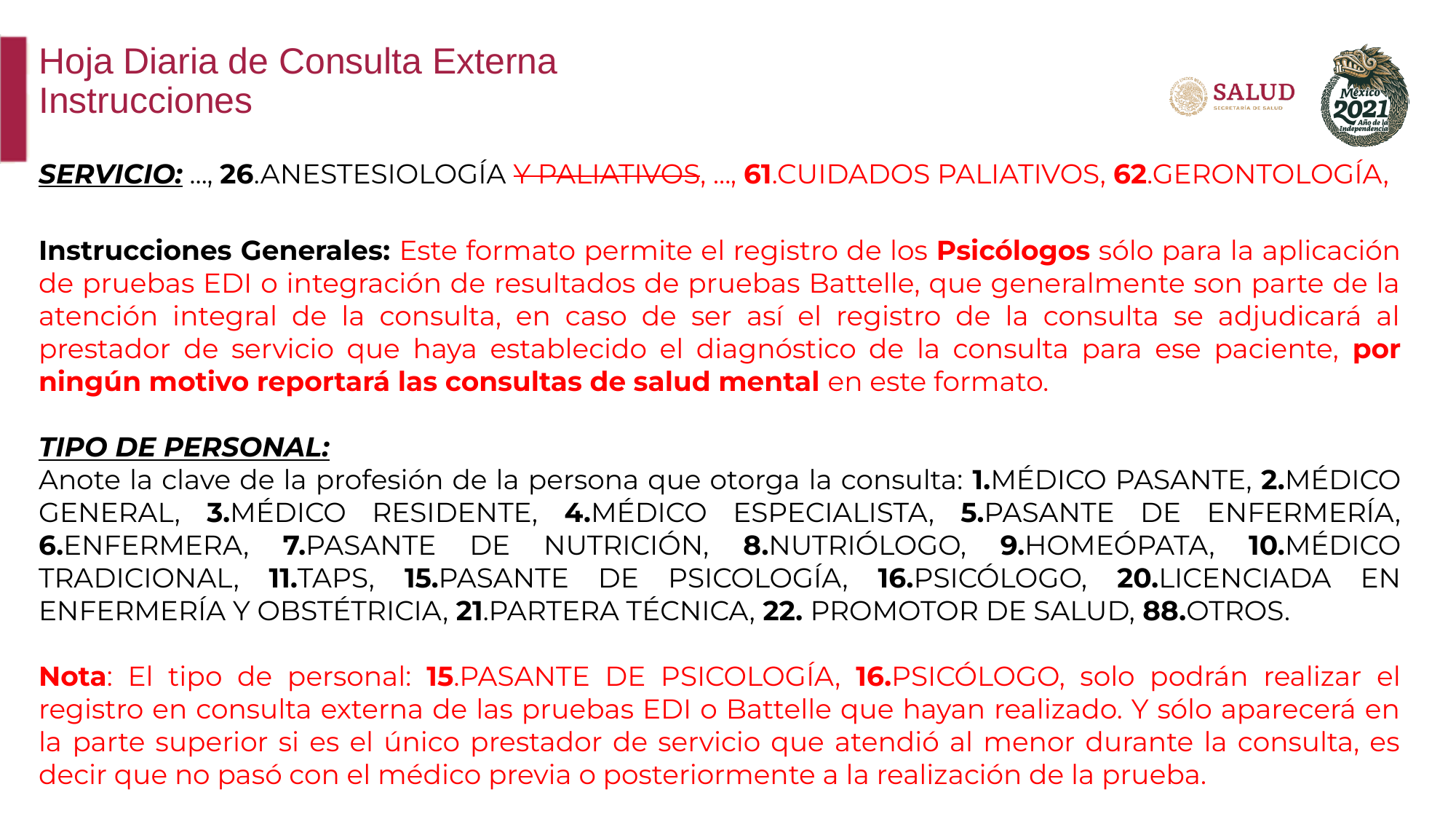

Hoja Diaria de Consulta Externa
Instrucciones
SERVICIO: …, 26.ANESTESIOLOGÍA Y PALIATIVOS, …, 61.CUIDADOS PALIATIVOS, 62.GERONTOLOGÍA,

Instrucciones Generales: Este formato permite el registro de los Psicólogos sólo para la aplicación de pruebas EDI o integración de resultados de pruebas Battelle, que generalmente son parte de la atención integral de la consulta, en caso de ser así el registro de la consulta se adjudicará al prestador de servicio que haya establecido el diagnóstico de la consulta para ese paciente, por ningún motivo reportará las consultas de salud mental en este formato.

TIPO DE PERSONAL:
Anote la clave de la profesión de la persona que otorga la consulta: 1.MÉDICO PASANTE, 2.MÉDICO GENERAL, 3.MÉDICO RESIDENTE, 4.MÉDICO ESPECIALISTA, 5.PASANTE DE ENFERMERÍA, 6.ENFERMERA, 7.PASANTE DE NUTRICIÓN, 8.NUTRIÓLOGO, 9.HOMEÓPATA, 10.MÉDICO TRADICIONAL, 11.TAPS, 15.PASANTE DE PSICOLOGÍA, 16.PSICÓLOGO, 20.LICENCIADA EN ENFERMERÍA Y OBSTÉTRICIA, 21.PARTERA TÉCNICA, 22. PROMOTOR DE SALUD, 88.OTROS.

Nota: El tipo de personal: 15.PASANTE DE PSICOLOGÍA, 16.PSICÓLOGO, solo podrán realizar el registro en consulta externa de las pruebas EDI o Battelle que hayan realizado. Y sólo aparecerá en la parte superior si es el único prestador de servicio que atendió al menor durante la consulta, es decir que no pasó con el médico previa o posteriormente a la realización de la prueba.